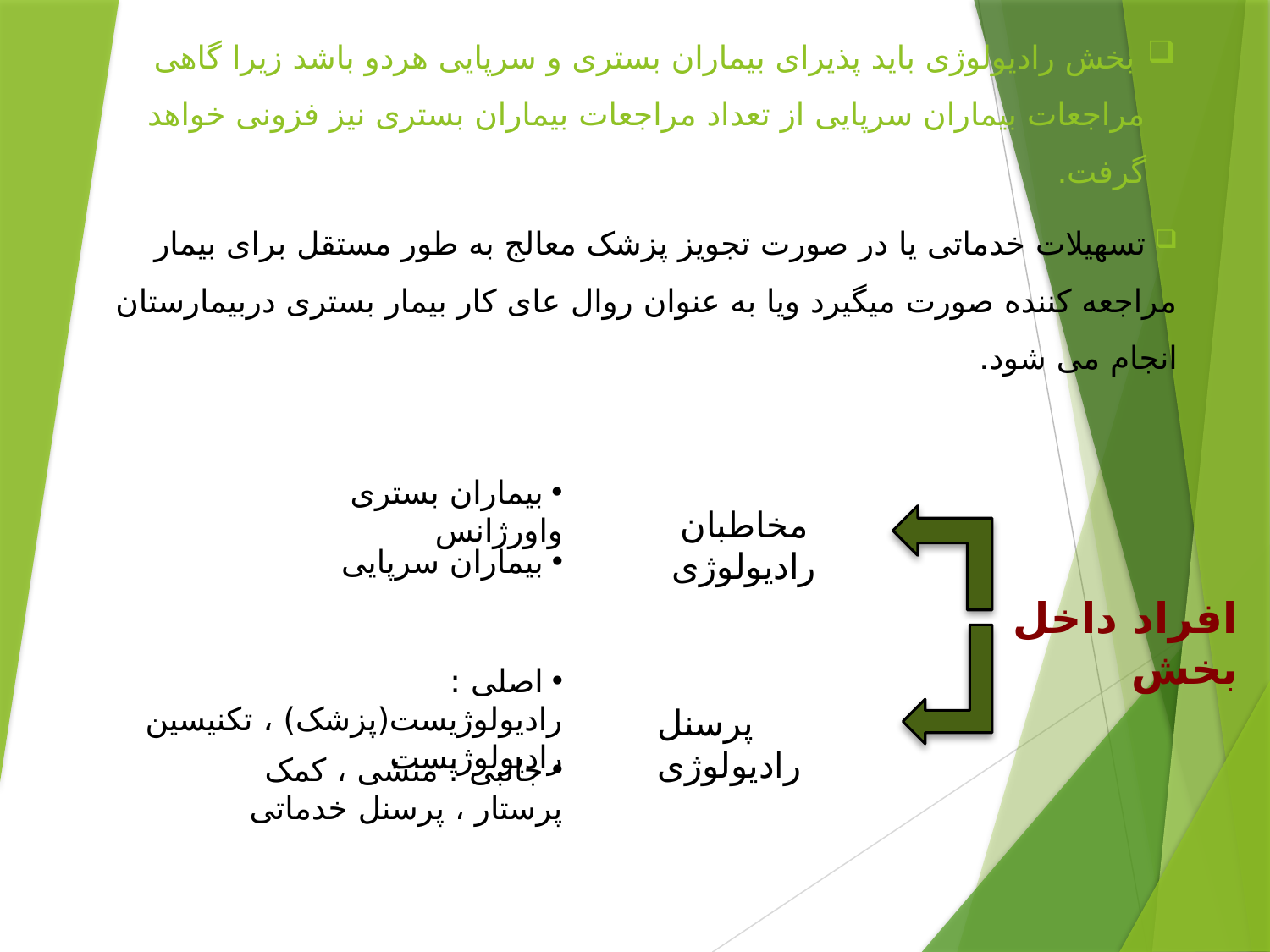

# بخش رادیولوژی باید پذیرای بیماران بستری و سرپایی هردو باشد زیرا گاهی مراجعات بیماران سرپایی از تعداد مراجعات بیماران بستری نیز فزونی خواهد گرفت.
 تسهيلات خدماتی يا در صورت تجويز پزشک معالج به طور مستقل برای بيمار مراجعه کننده صورت ميگيرد ويا به عنوان روال عای کار بيمار بستری دربیمارستان انجام می شود.
 بیماران بستری واورژانس
مخاطبان رادیولوژی

 بیماران سرپایی
افراد داخل بخش

 اصلی : رادیولوژیست(پزشک) ، تکنیسین رادیولوژیست
پرسنل رادیولوژی
 جانبی : منشی ، کمک پرستار ، پرسنل خدماتی